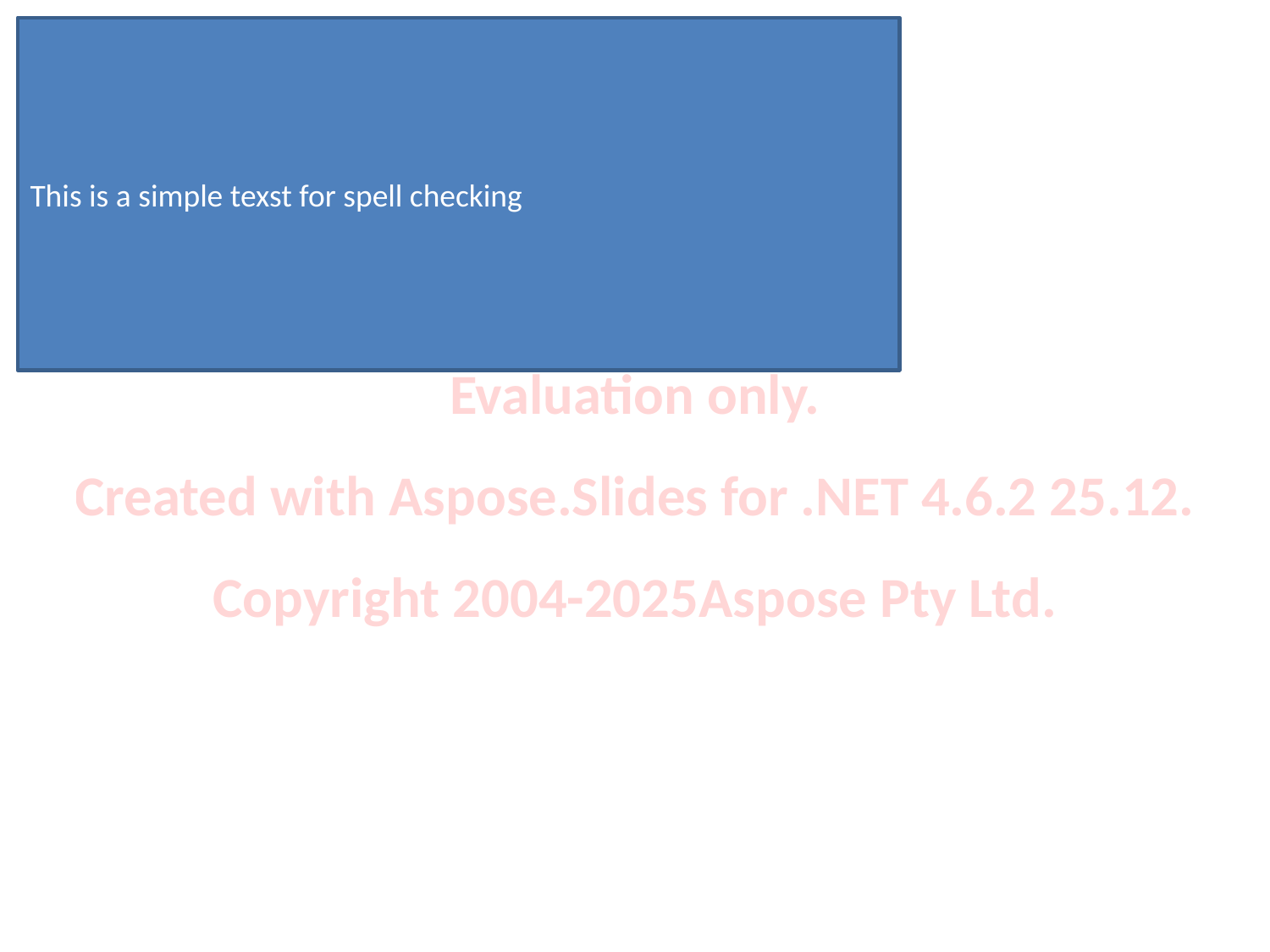

This is a simple texst for spell checking
Evaluation only.
Created with Aspose.Slides for .NET 4.6.2 25.12.
Copyright 2004-2025Aspose Pty Ltd.